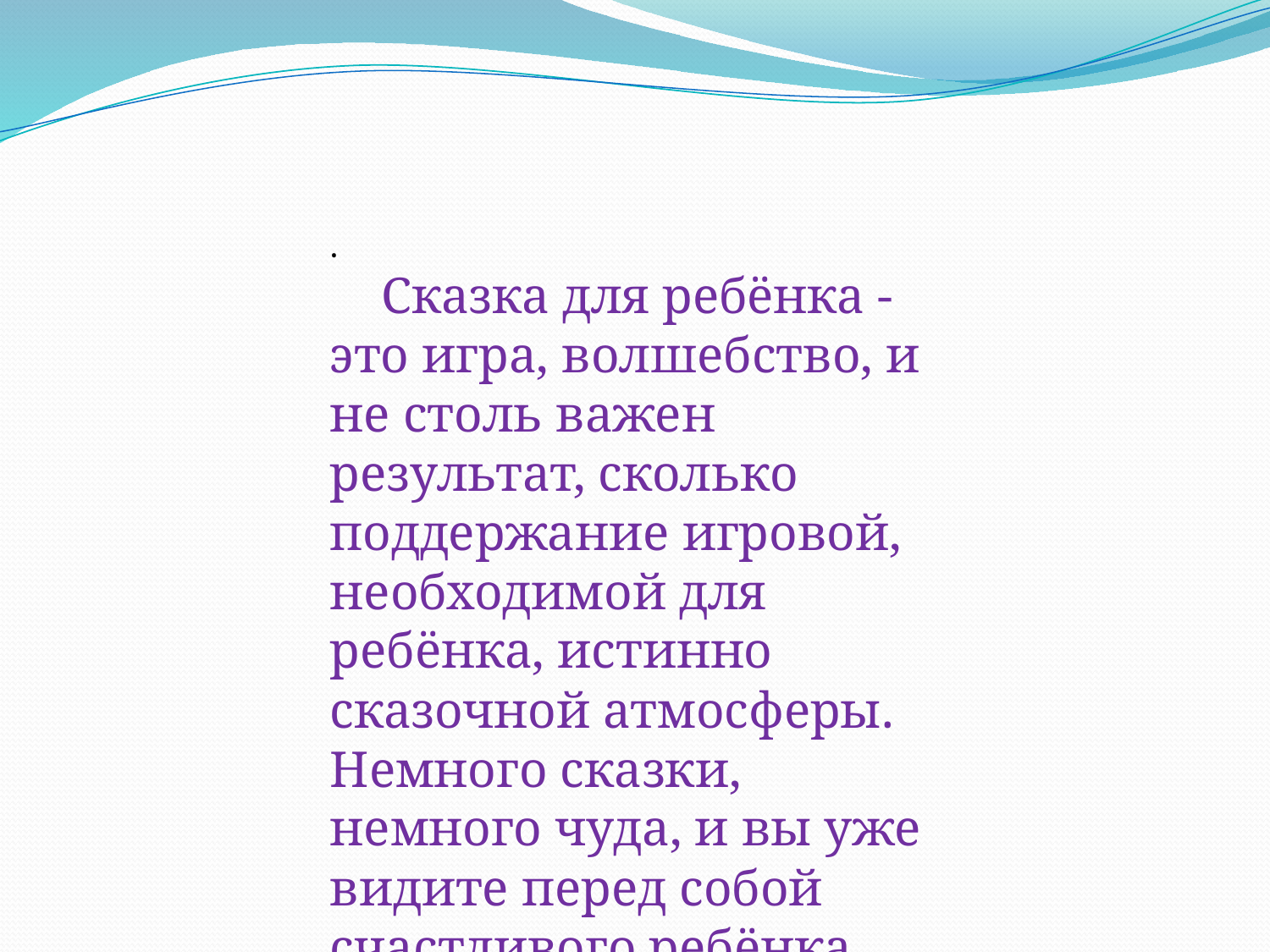

.
    Сказка для ребёнка - это игра, волшебство, и не столь важен результат, сколько поддержание игровой, необходимой для ребёнка, истинно сказочной атмосферы. Немного сказки, немного чуда, и вы уже видите перед собой счастливого ребёнка.